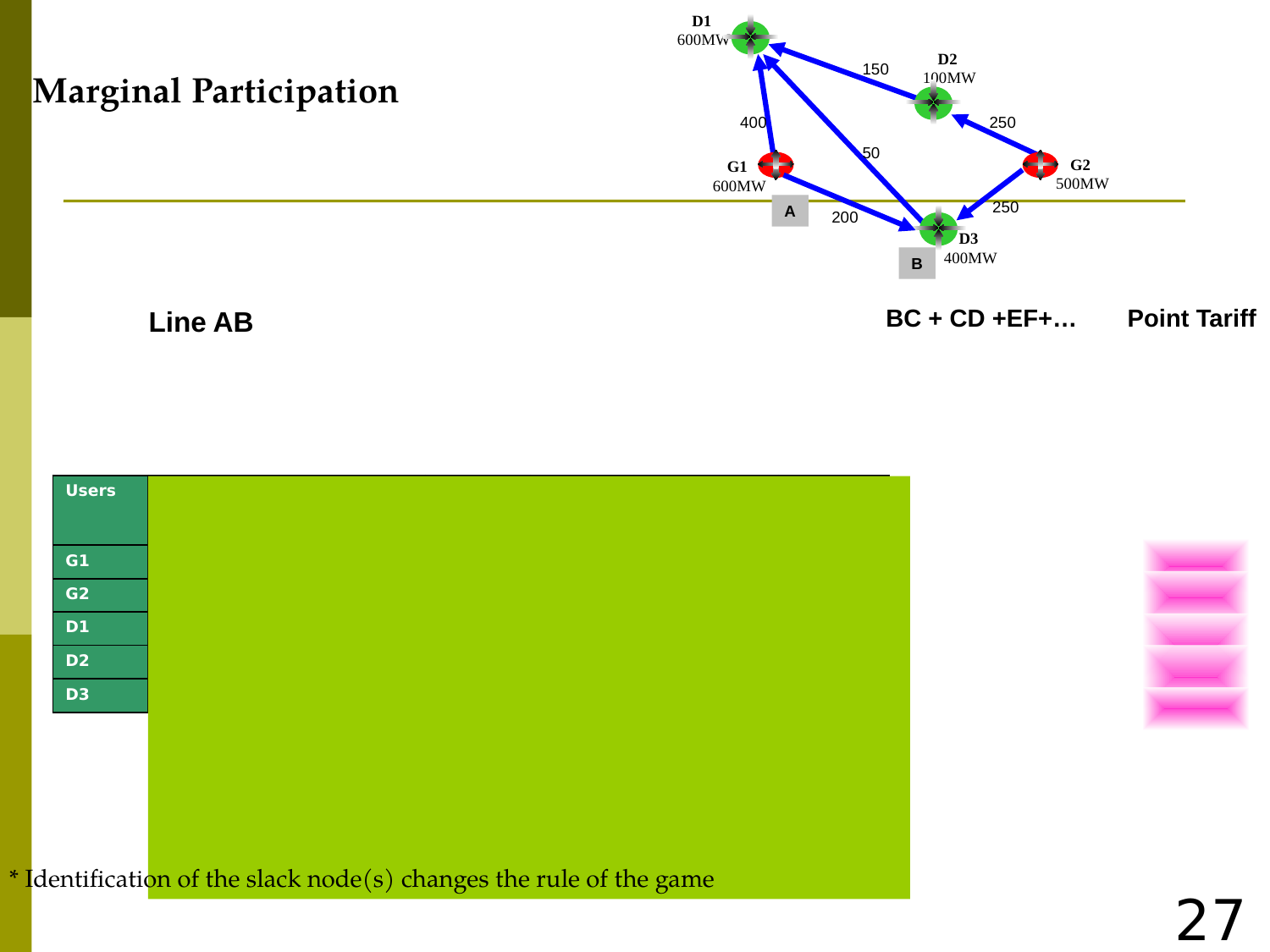

D1
600MW

D2
100MW

150

400
250

50
G2
500MW

G1
600MW

250
A
200

D3
400MW
B
Marginal Participation
BC + CD +EF+…
Point Tariff
Line AB
|  |  |  |  |  |  |  |
| --- | --- | --- | --- | --- | --- | --- |
|  | Transmission charges |  | Rs.100 | cr |  |  |
|  |  |  |  |  |  |  |
| Users | Base Flow | Flow due to Increments | Changes | Only + changes | Participation factor | Share of Tr. Charges |
| G1 | 200 | 200.5 | 0.5 | 0.5 | 0.3125 | 31.25 |
| G2 | 200 | 200.8 | 0.8 | 0.8 | 0.5 | 50 |
| D1 | 200 | 198 | -2 | 0 | 0 | 0 |
| D2 | 200 | 200.2 | 0.2 | 0.2 | 0.125 | 12.5 |
| D3 | 200 | 200.1 | 0.1 | 0.1 | 0.0625 | 6.25 |
|  |  |  |  |  |  |  |
|  |  |  |  | 1.6 | 1 | 100 |
|  |  |  |  |  |  |  |

* Identification of the slack node(s) changes the rule of the game
27